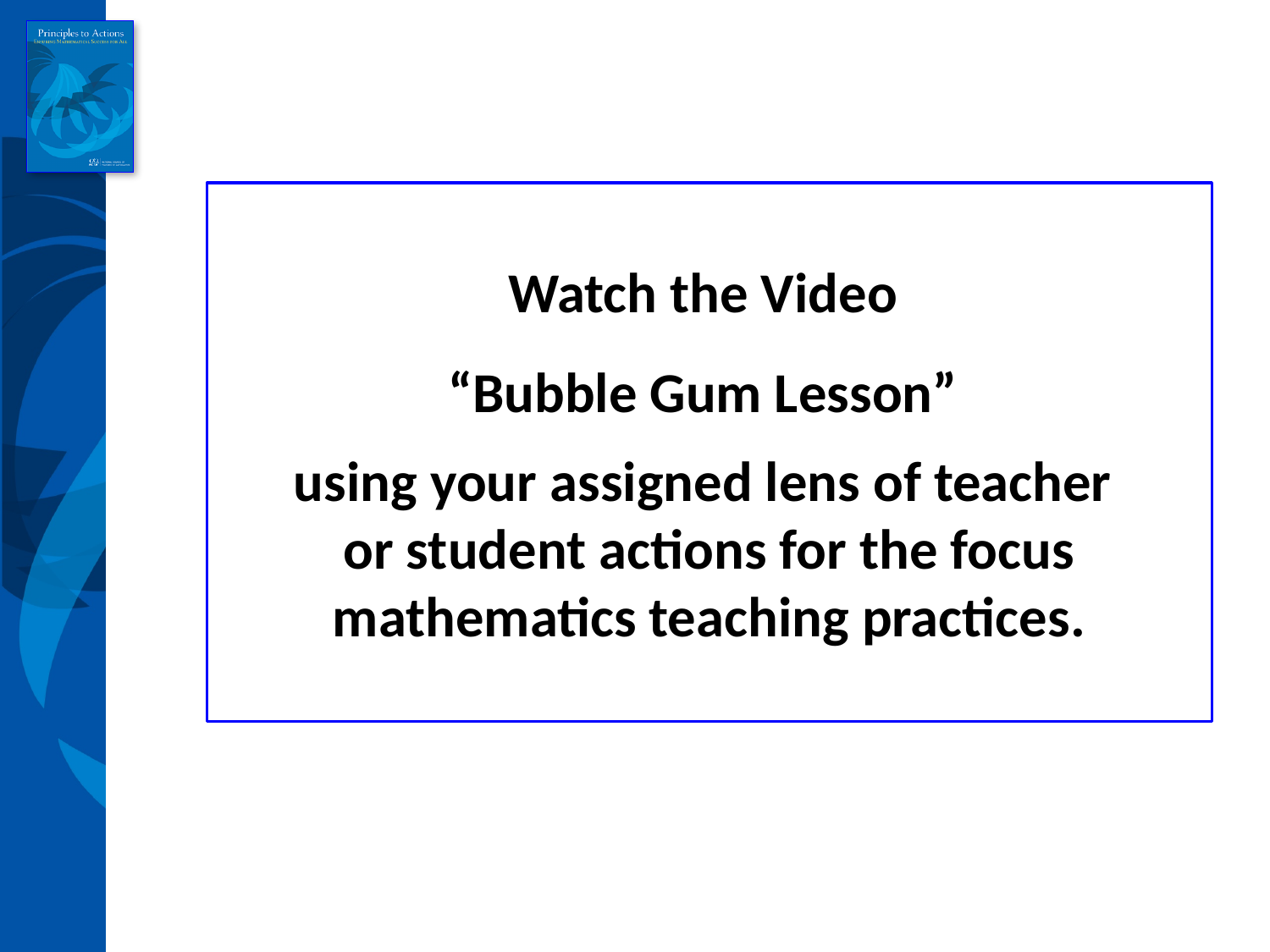

Watch the Video
“Bubble Gum Lesson”
using your assigned lens of teacher
or student actions for the focus mathematics teaching practices.